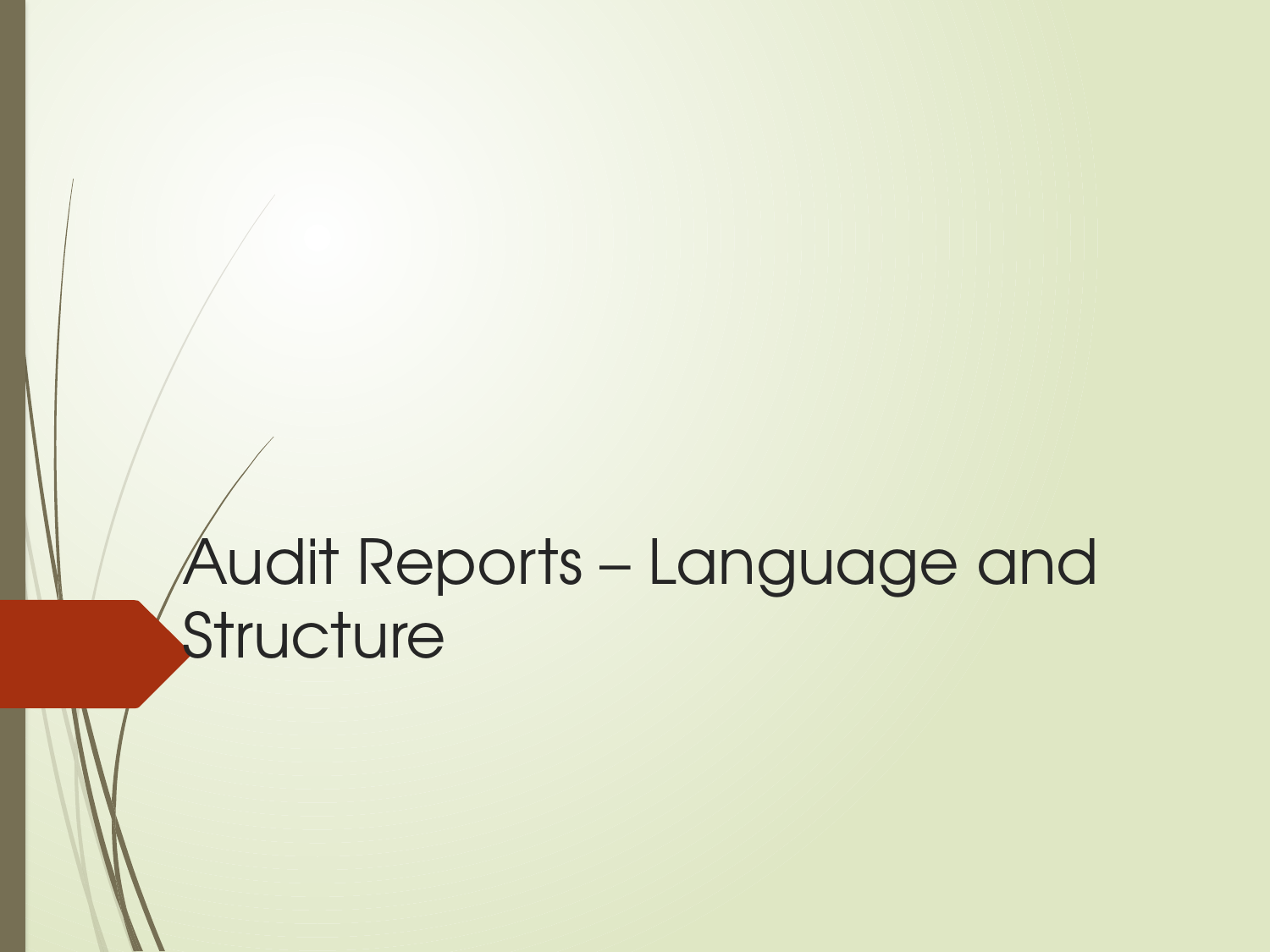

# Audit Reports – Language and Structure